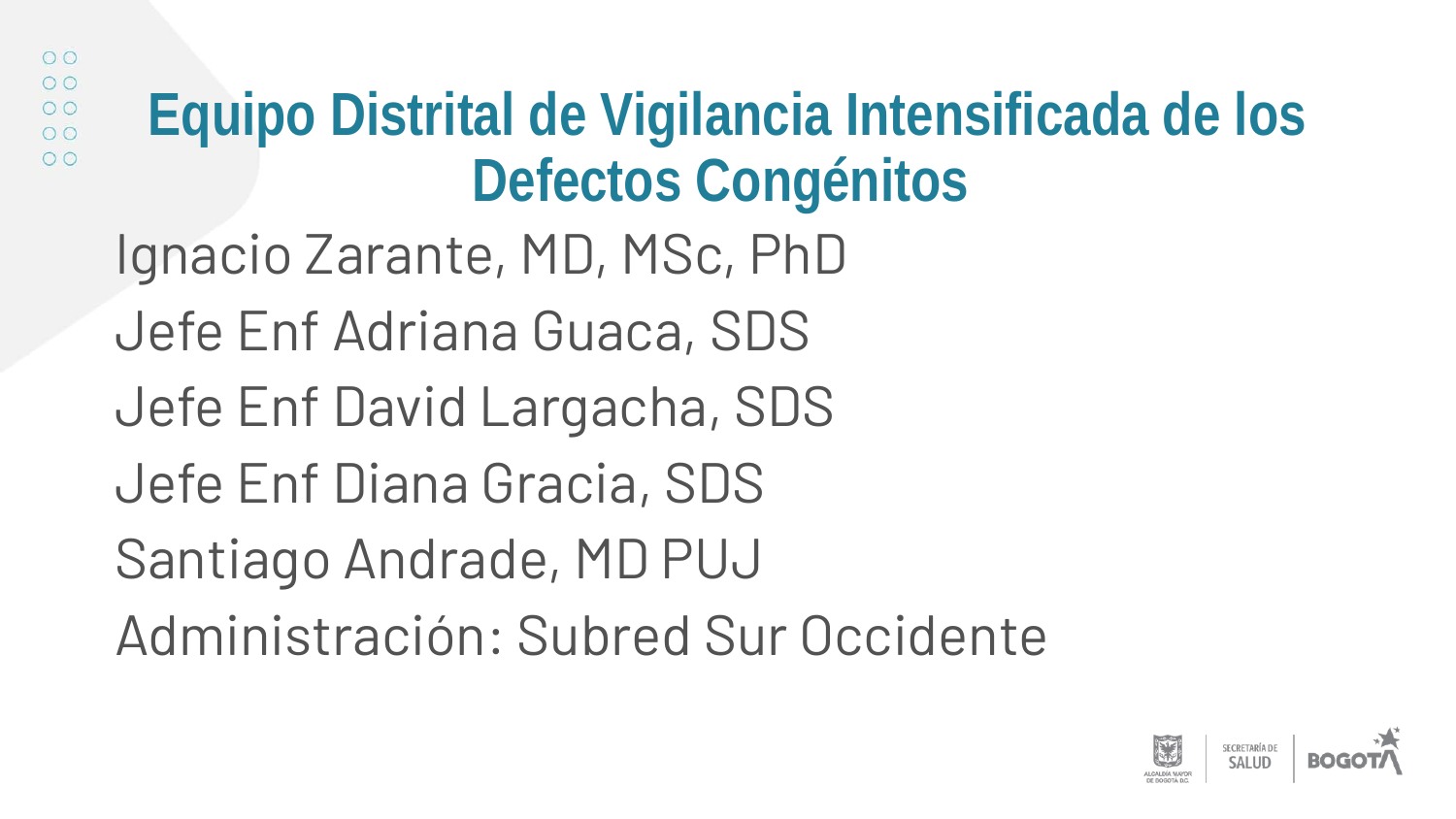

# Equipo Distrital de Vigilancia Intensificada de los Defectos Congénitos
Ignacio Zarante, MD, MSc, PhD
Jefe Enf Adriana Guaca, SDS
Jefe Enf David Largacha, SDS
Jefe Enf Diana Gracia, SDS
Santiago Andrade, MD PUJ
Administración: Subred Sur Occidente